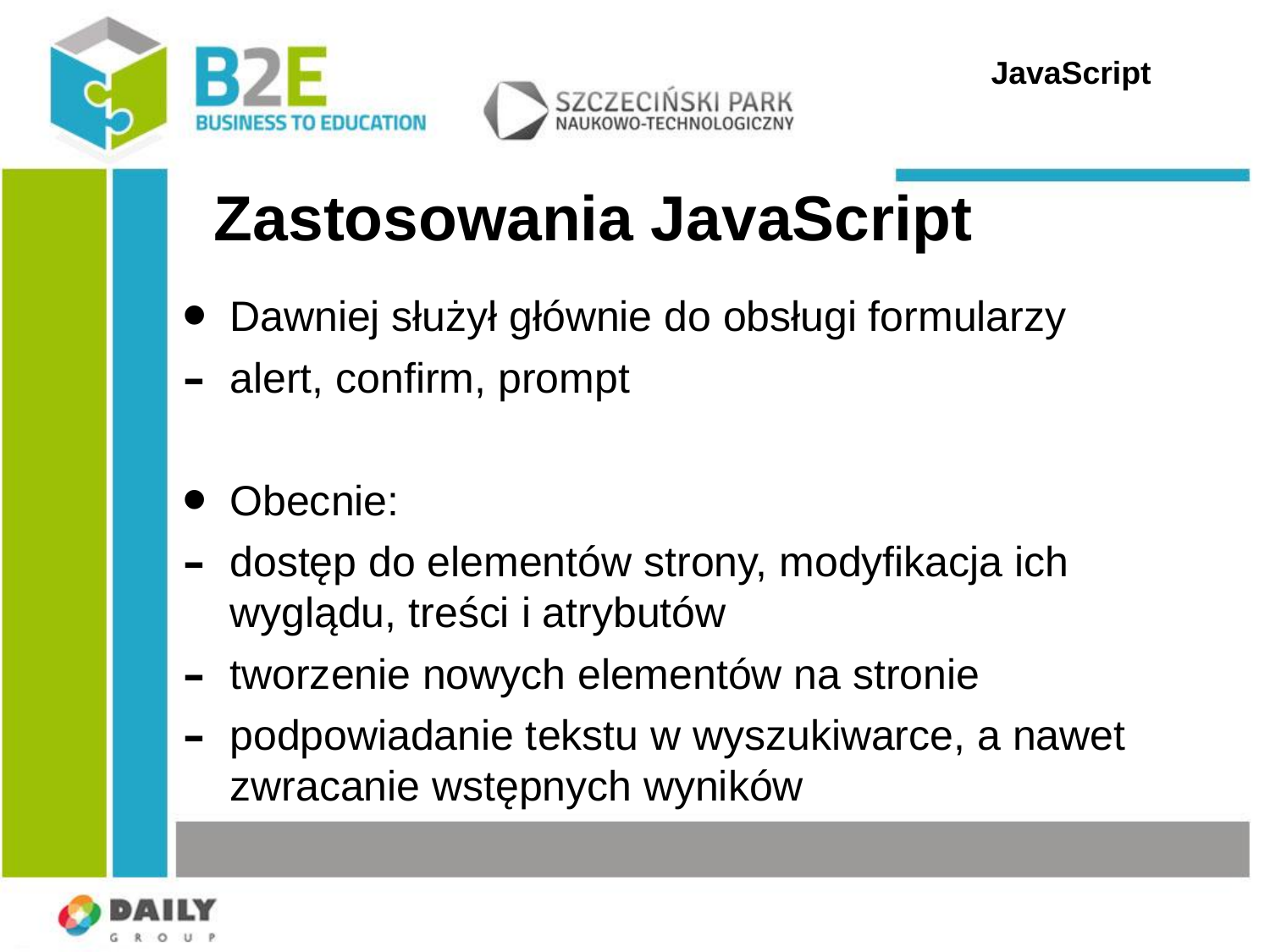

JavaScript
Zastosowania JavaScript
Dawniej służył głównie do obsługi formularzy
alert, confirm, prompt

Obecnie:
dostęp do elementów strony, modyfikacja ich wyglądu, treści i atrybutów
tworzenie nowych elementów na stronie
podpowiadanie tekstu w wyszukiwarce, a nawet zwracanie wstępnych wyników